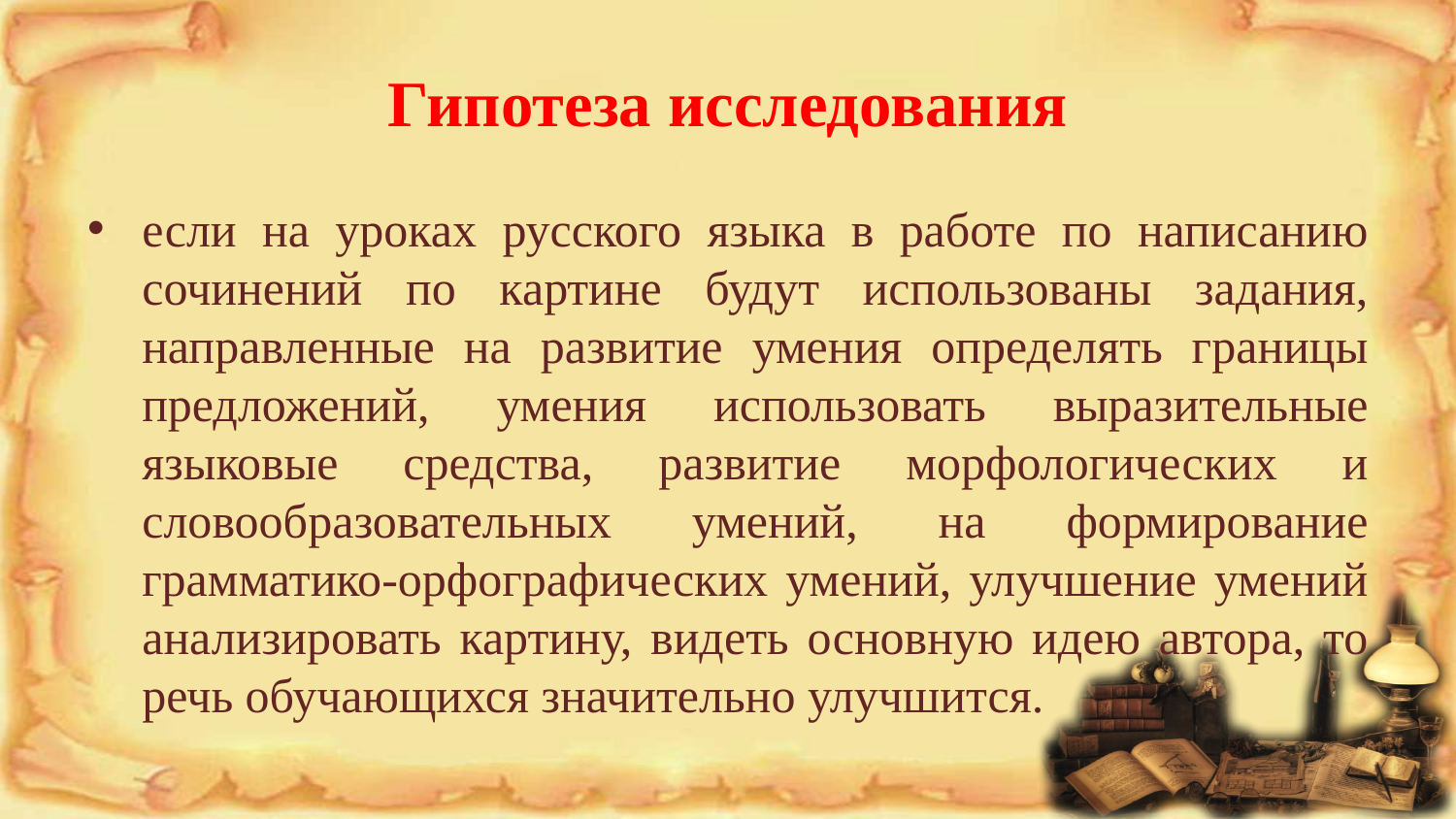

# Гипотеза исследования
если на уроках русского языка в работе по написанию сочинений по картине будут использованы задания, направленные на развитие умения определять границы предложений, умения использовать выразительные языковые средства, развитие морфологических и словообразовательных умений, на формирование грамматико-орфографических умений, улучшение умений анализировать картину, видеть основную идею автора, то речь обучающихся значительно улучшится.